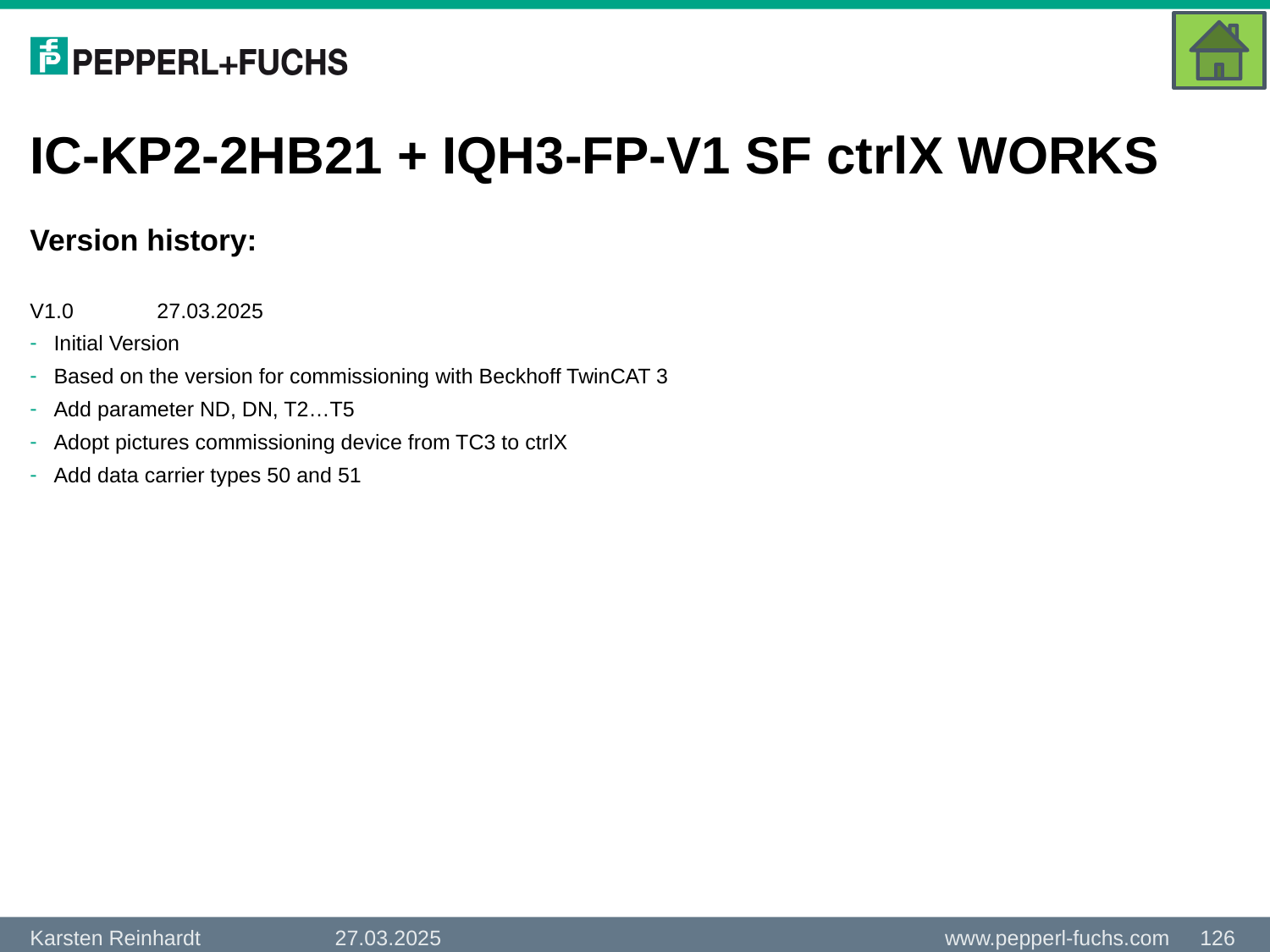

# IC-KP2-2HB21 + IQH3-FP-V1 SF ctrlX WORKS
Version history:

V1.0	27.03.2025
Initial Version
Based on the version for commissioning with Beckhoff TwinCAT 3
Add parameter ND, DN, T2…T5
Adopt pictures commissioning device from TC3 to ctrlX
Add data carrier types 50 and 51

27.03.2025
126
Karsten Reinhardt